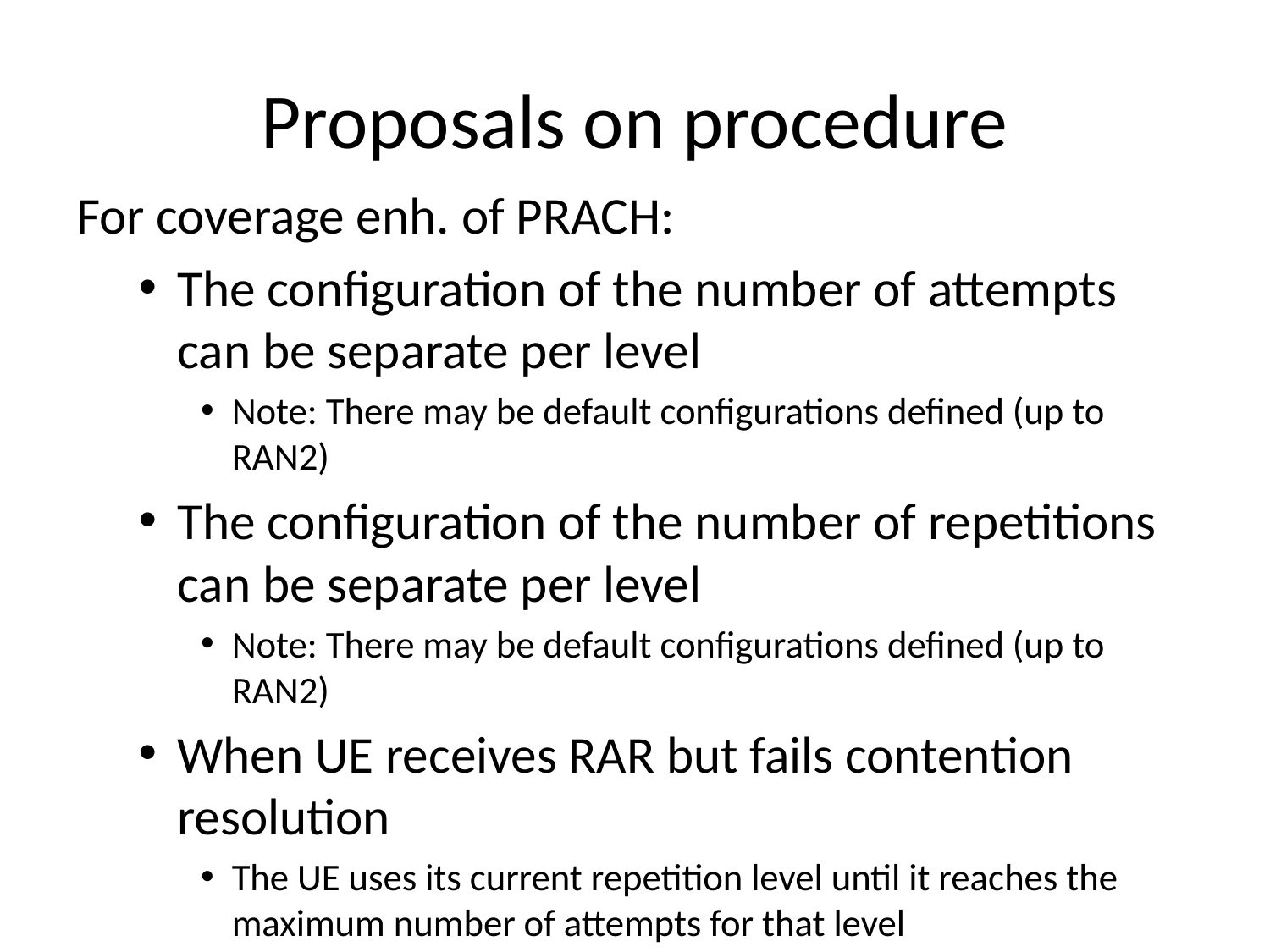

# Proposals on procedure
For coverage enh. of PRACH:
The configuration of the number of attempts can be separate per level
Note: There may be default configurations defined (up to RAN2)
The configuration of the number of repetitions can be separate per level
Note: There may be default configurations defined (up to RAN2)
When UE receives RAR but fails contention resolution
The UE uses its current repetition level until it reaches the maximum number of attempts for that level